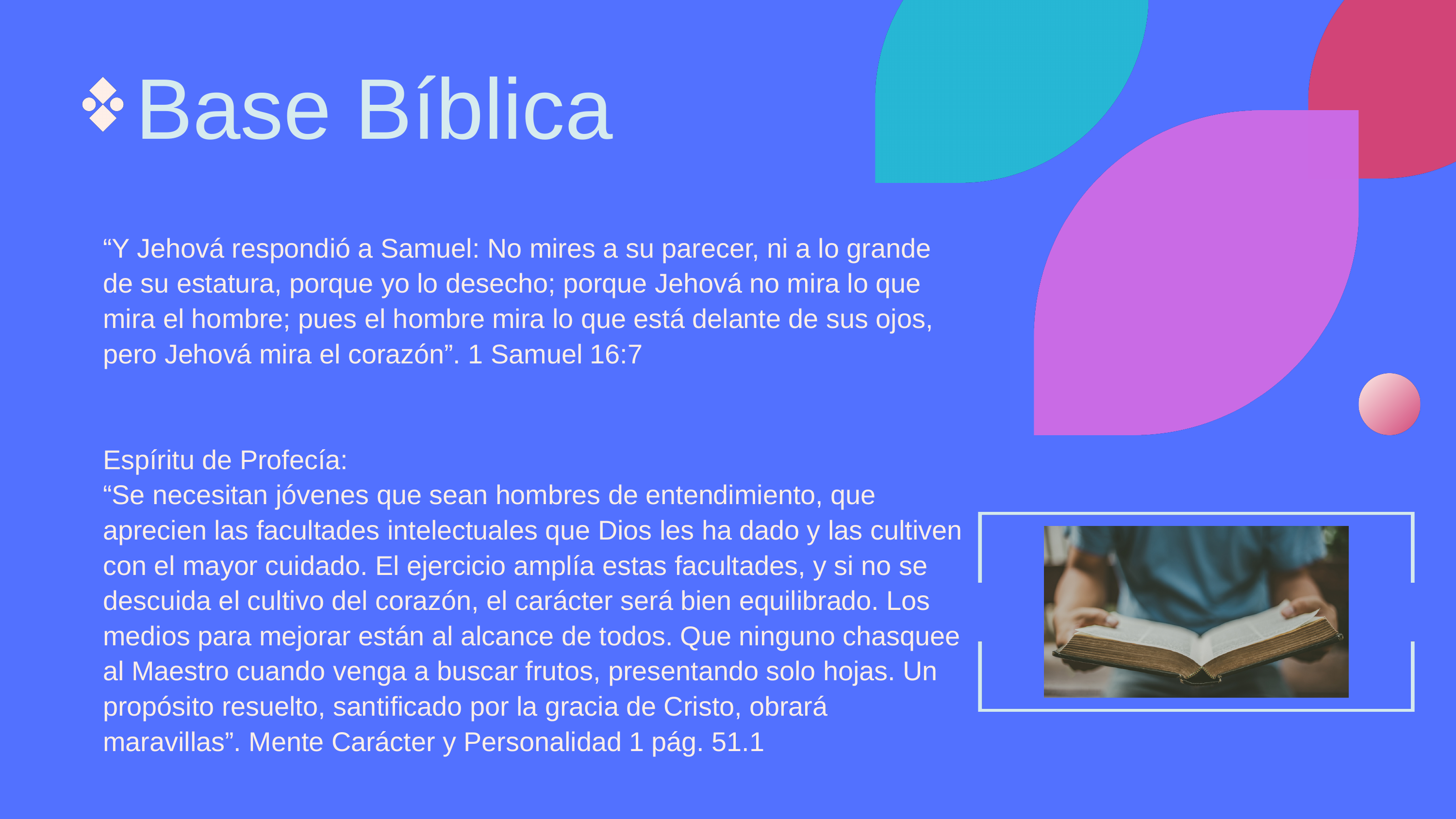

Base Bíblica

“Y Jehová respondió a Samuel: No mires a su parecer, ni a lo grande de su estatura, porque yo lo desecho; porque Jehová no mira lo que mira el hombre; pues el hombre mira lo que está delante de sus ojos, pero Jehová mira el corazón”. 1 Samuel 16:7

Espíritu de Profecía:
“Se necesitan jóvenes que sean hombres de entendimiento, que aprecien las facultades intelectuales que Dios les ha dado y las cultiven con el mayor cuidado. El ejercicio amplía estas facultades, y si no se descuida el cultivo del corazón, el carácter será bien equilibrado. Los medios para mejorar están al alcance de todos. Que ninguno chasquee al Maestro cuando venga a buscar frutos, presentando solo hojas. Un propósito resuelto, santificado por la gracia de Cristo, obrará maravillas”. Mente Carácter y Personalidad 1 pág. 51.1